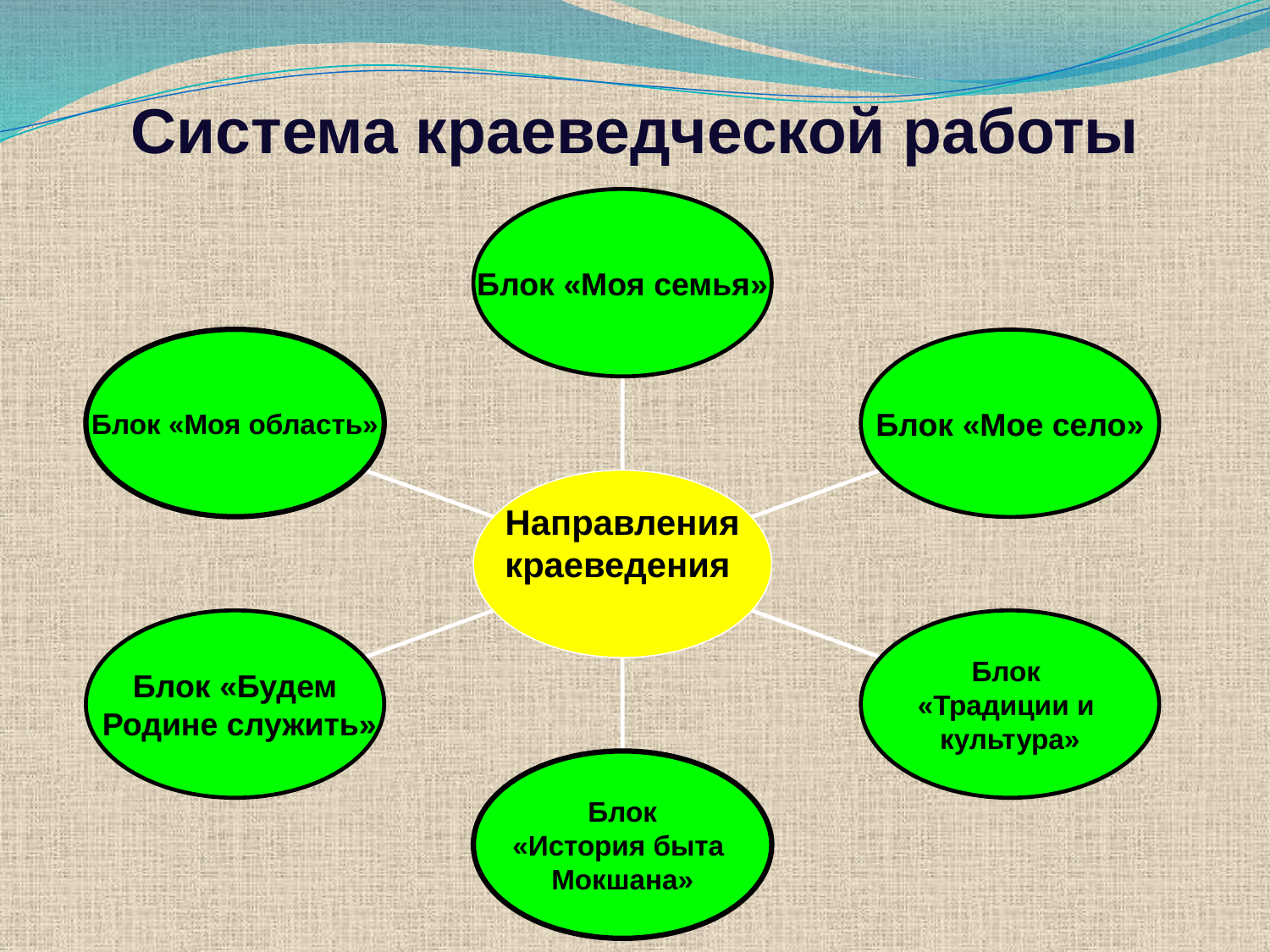

Система краеведческой работы
Блок «Моя семья»
Блок «Моя область»
Блок «Мое село»

Направления
краеведения

Блок «Будем
 Родине служить»

Блок
«Традиции и
культура»

Блок
«История быта
Мокшана»